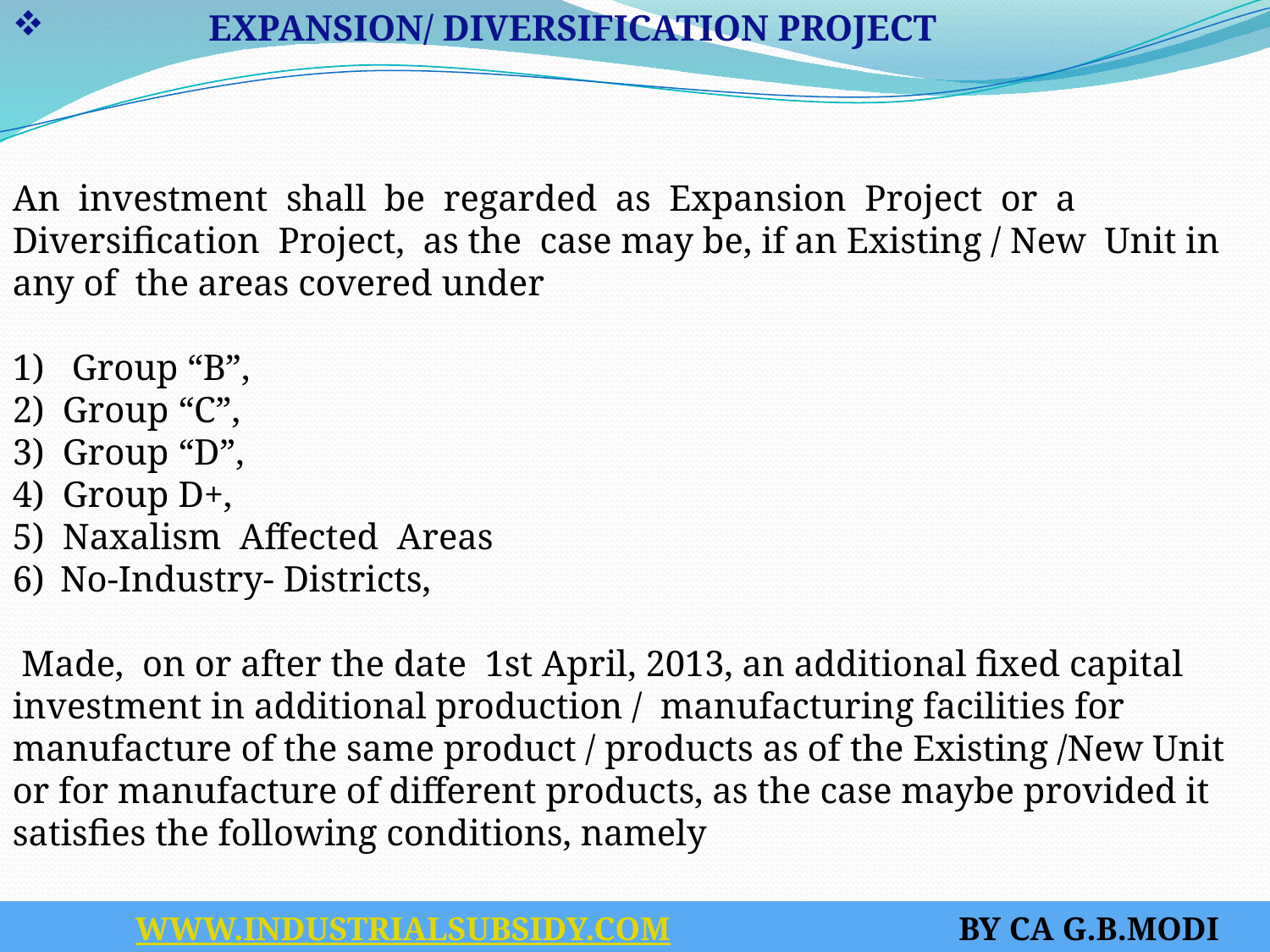

EXPANSION/ DIVERSIFICATION PROJECT

An  investment  shall  be  regarded  as  Expansion  Project  or  a  Diversification  Project,  as the  case may be, if an Existing / New  Unit in any of  the areas covered under

1)   Group “B”,
2)  Group “C”,
3)  Group “D”,
4)  Group D+,
5)  Naxalism  Affected  Areas
No-Industry- Districts,

 Made,  on or after the date  1st April, 2013, an additional fixed capital investment in additional production /  manufacturing facilities for manufacture of the same product / products as of the Existing /New Unit or for manufacture of different products, as the case maybe provided it satisfies the following conditions, namely
 WWW.INDUSTRIALSUBSIDY.COM                                   BY CA G.B.MODI